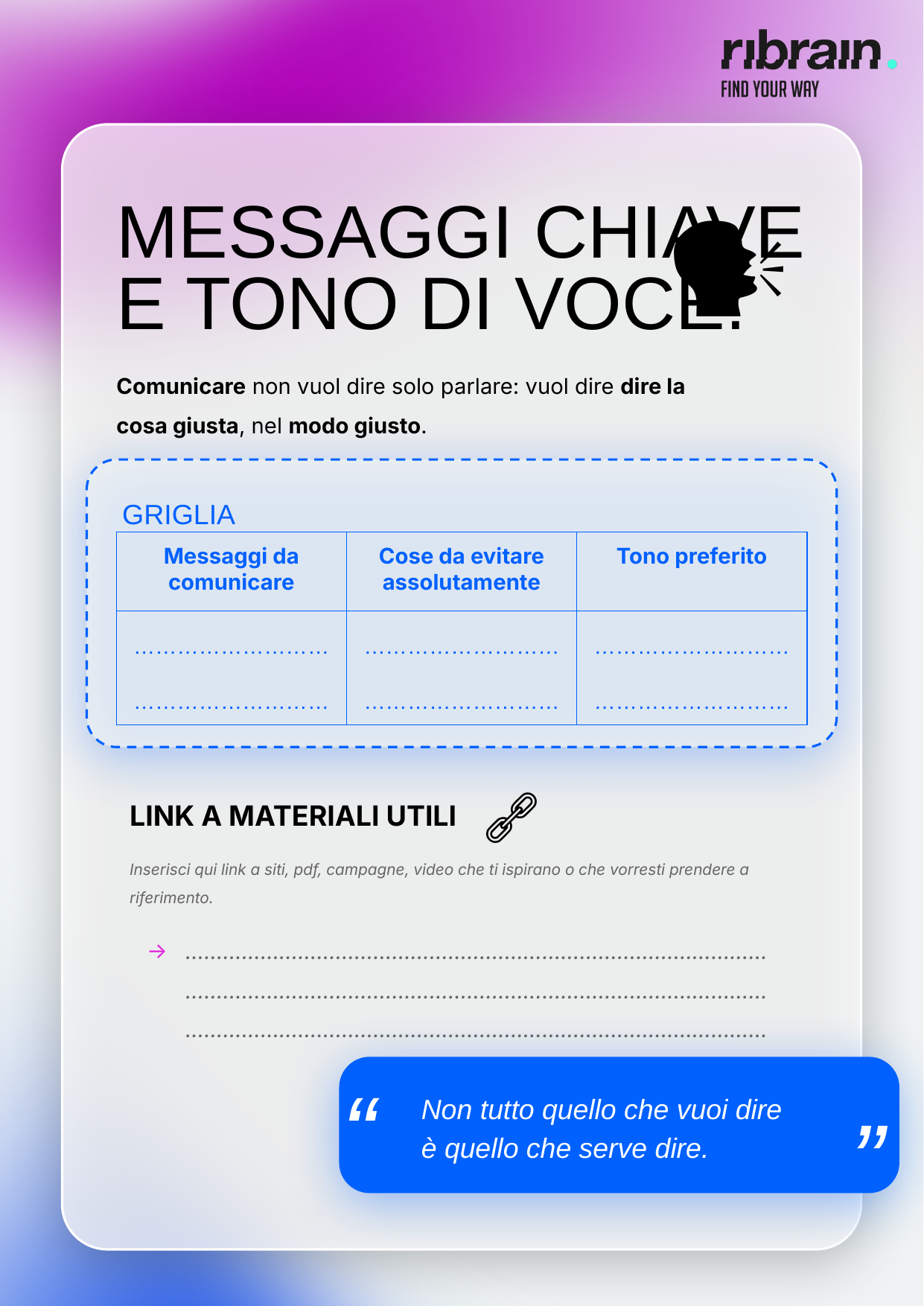

🗣️
MESSAGGI CHIAVE
E TONO DI VOCE.
Comunicare non vuol dire solo parlare: vuol dire dire la cosa giusta, nel modo giusto.

GRIGLIA
| Messaggi da comunicare | Cose da evitare assolutamente | Tono preferito |
| --- | --- | --- |
| ……………………… ……………………… | ……………………… ……………………… | ……………………… ……………………… |
🔗
LINK A MATERIALI UTILI
Inserisci qui link a siti, pdf, campagne, video che ti ispirano o che vorresti prendere a riferimento.
…………………………………………………………………………………
…………………………………………………………………………………
…………………………………………………………………………………
“
“

Non tutto quello che vuoi dire
è quello che serve dire.